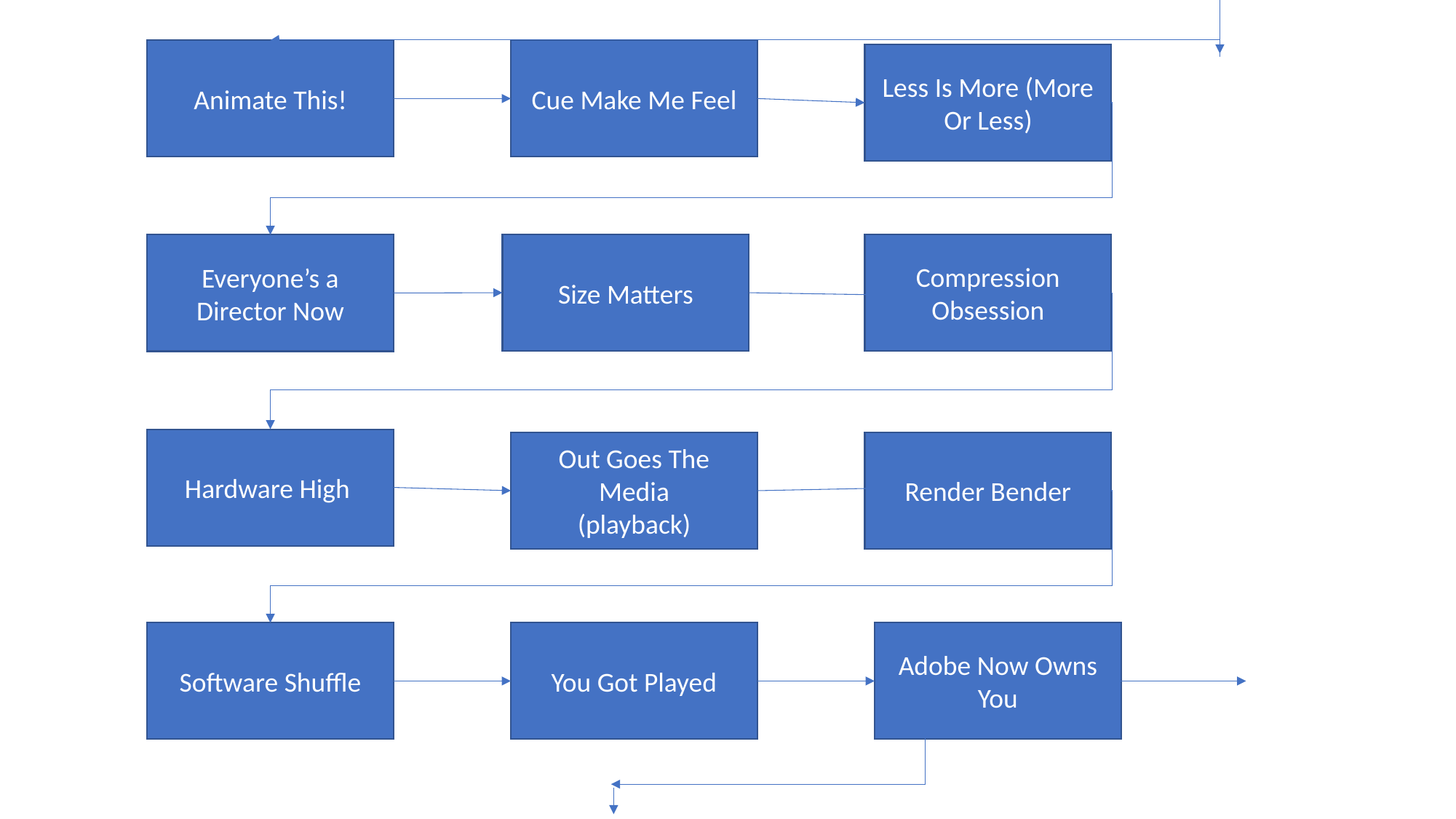

Animate This!
Cue Make Me Feel
Less Is More (More Or Less)
Size Matters
Compression Obsession
Everyone’s a Director Now
Hardware High
Out Goes The Media
(playback)
Render Bender
Software Shuffle
You Got Played
Adobe Now Owns You